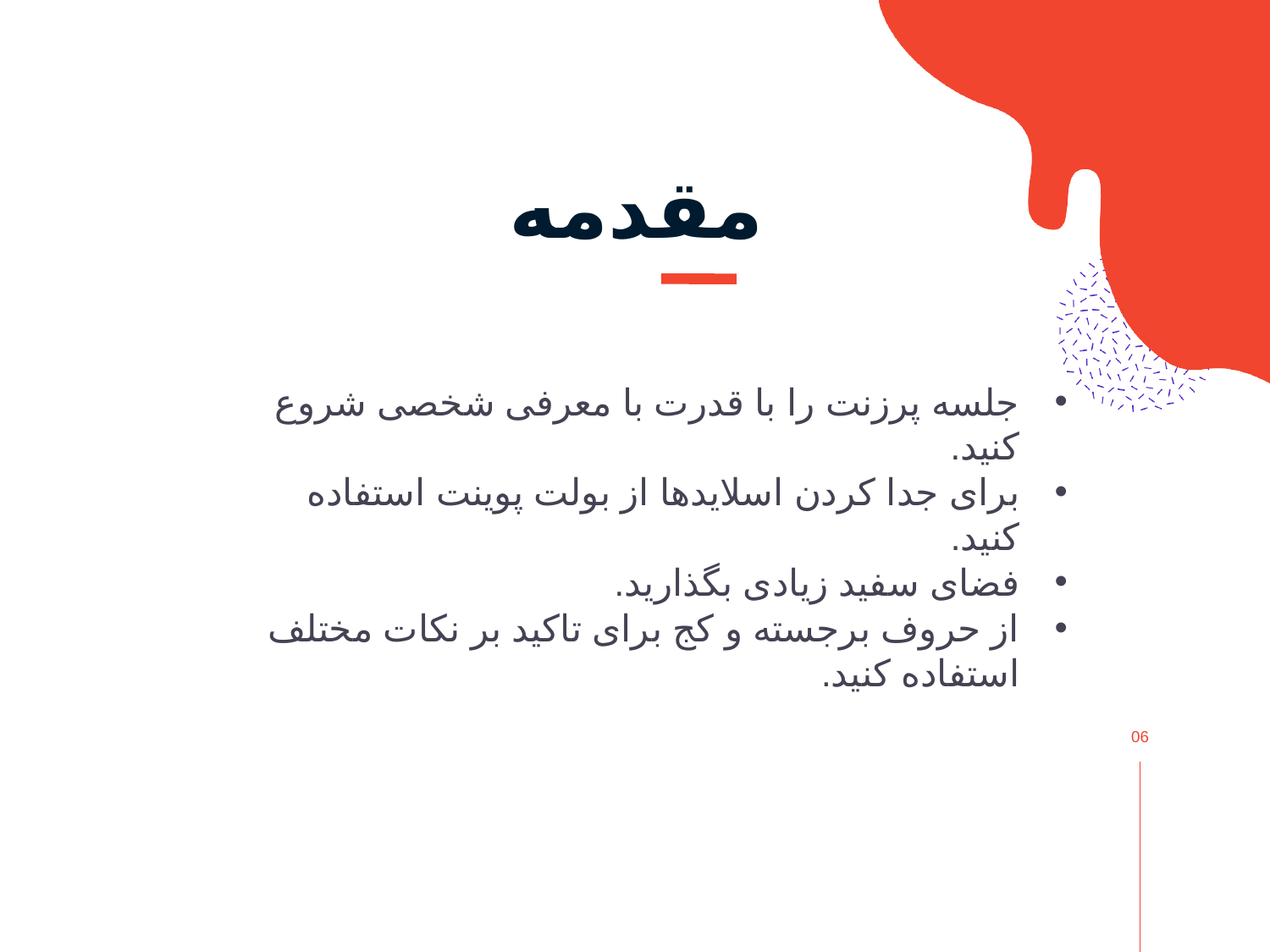

# مقدمه

جلسه پرزنت را با قدرت با معرفی شخصی شروع کنید.
برای جدا کردن اسلایدها از بولت پوینت استفاده کنید.
فضای سفید زیادی بگذارید.
از حروف برجسته و کج برای تاکید بر نکات مختلف استفاده کنید.
06